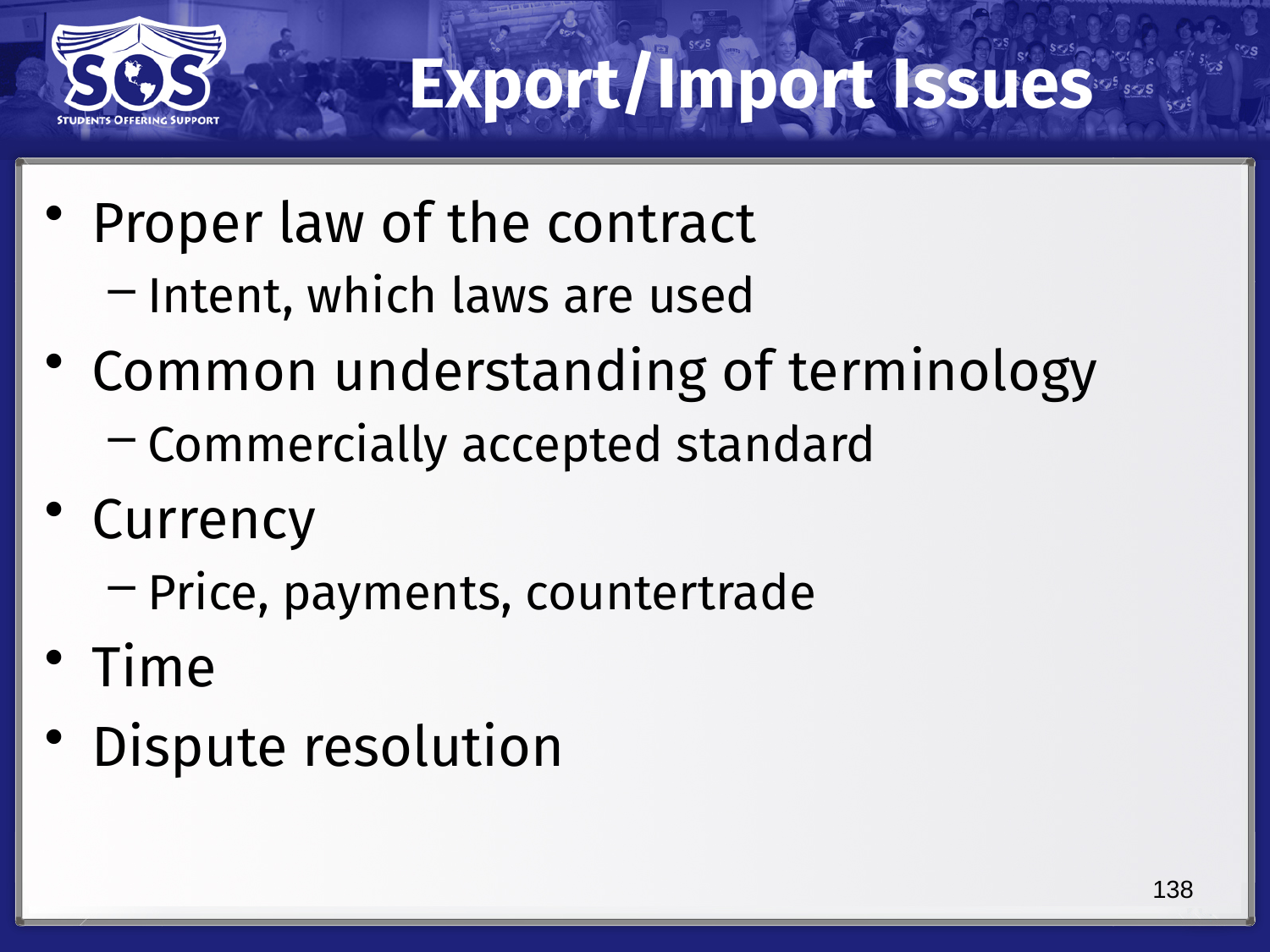

# Export/Import Issues
Proper law of the contract
Intent, which laws are used
Common understanding of terminology
Commercially accepted standard
Currency
Price, payments, countertrade
Time
Dispute resolution
138